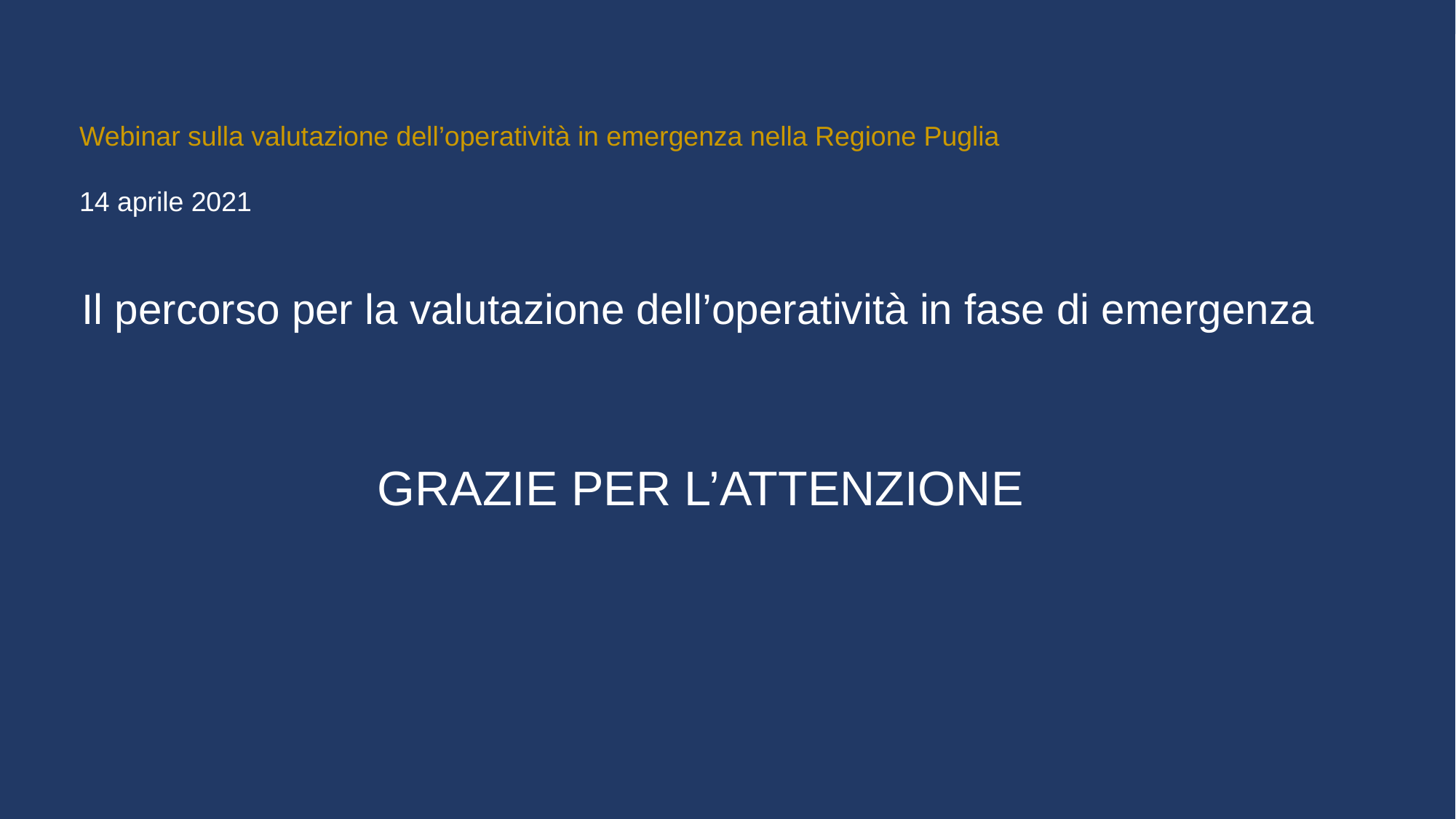

Webinar sulla valutazione dell’operatività in emergenza nella Regione Puglia

         14 aprile 2021

      Il percorso per la valutazione dell’operatività in fase di emergenza

                               GRAZIE PER L’ATTENZIONE